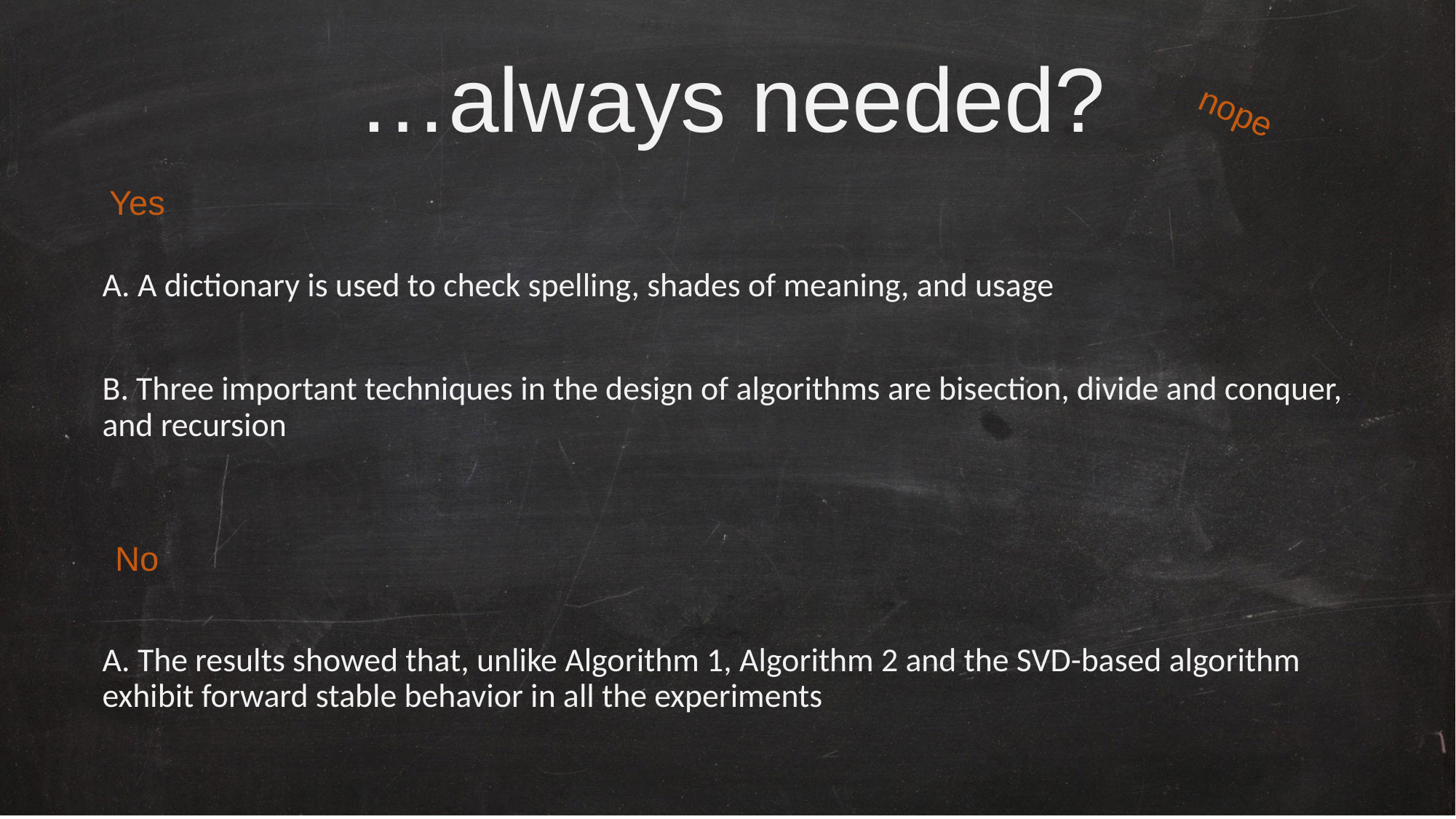

# …always needed?
nope
Yes
A. A dictionary is used to check spelling, shades of meaning, and usage
B. Three important techniques in the design of algorithms are bisection, divide and conquer, and recursion
No
A. The results showed that, unlike Algorithm 1, Algorithm 2 and the SVD-based algorithm exhibit forward stable behavior in all the experiments